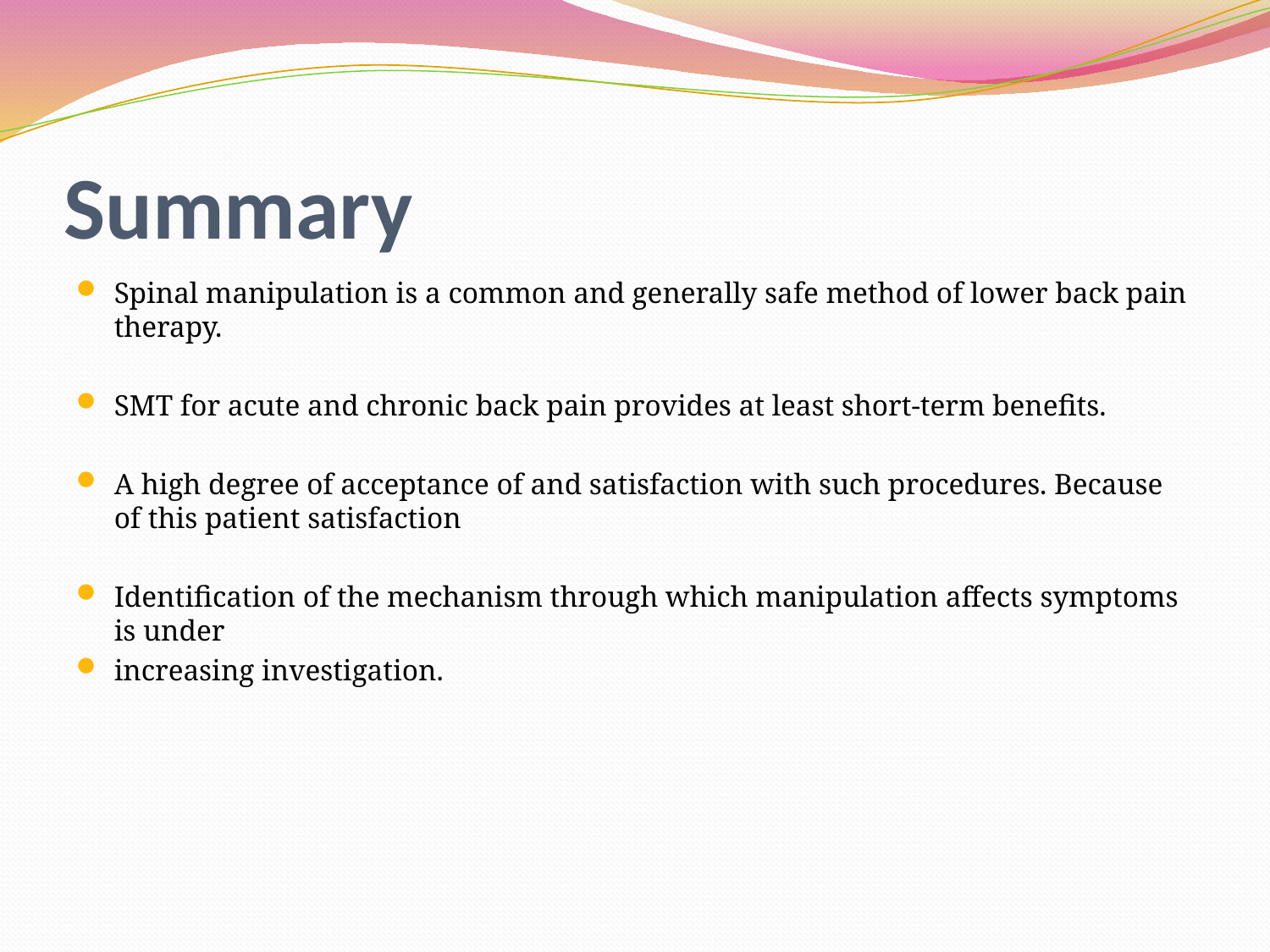

# Summary
Spinal manipulation is a common and generally safe method of lower back pain therapy.

SMT for acute and chronic back pain provides at least short-term benefits.

A high degree of acceptance of and satisfaction with such procedures. Because of this patient satisfaction

Identification of the mechanism through which manipulation affects symptoms is under
increasing investigation.